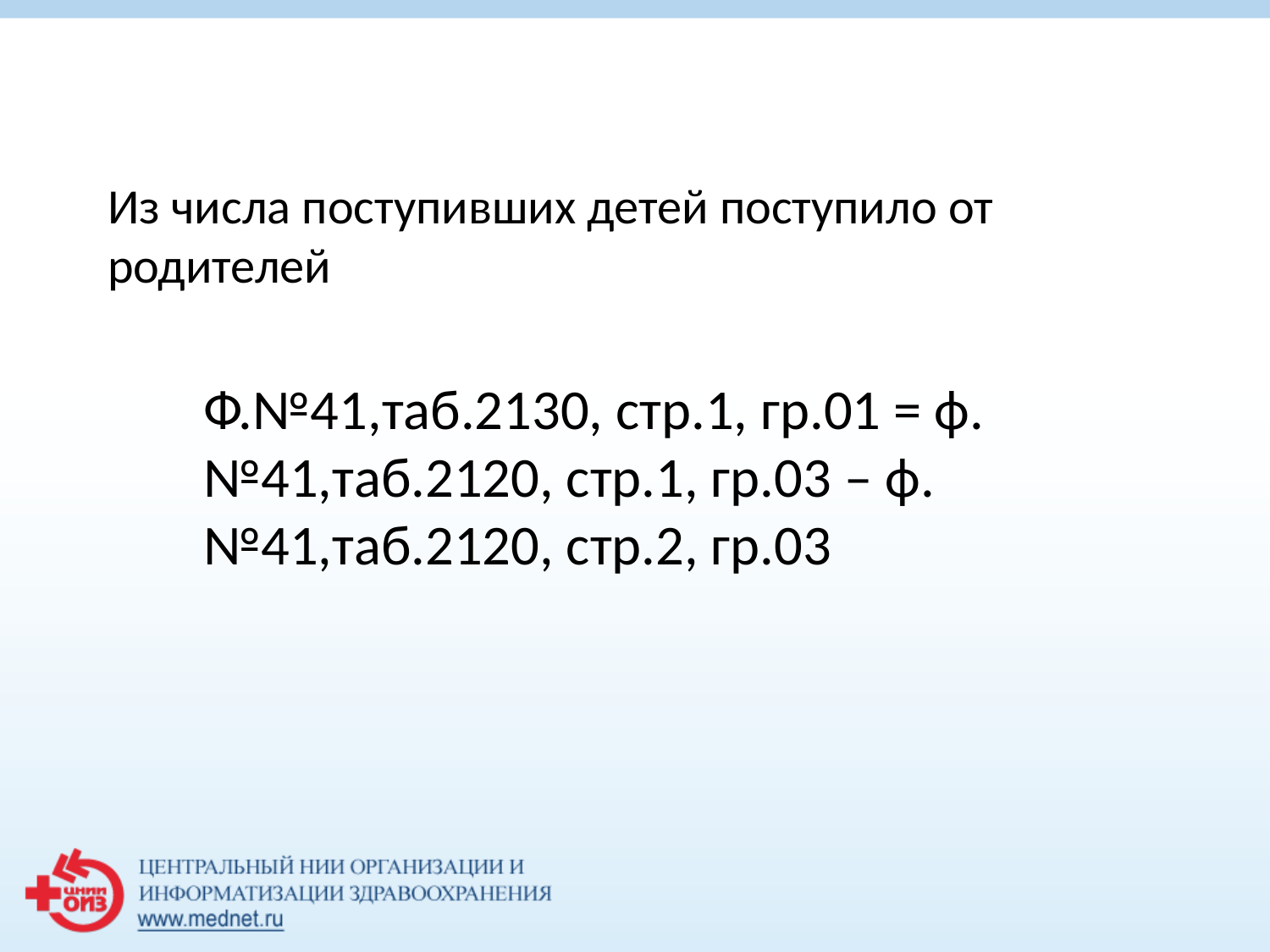

# Из числа поступивших детей поступило от родителей
Ф.№41,таб.2130, стр.1, гр.01 = ф.№41,таб.2120, стр.1, гр.03 – ф.№41,таб.2120, стр.2, гр.03